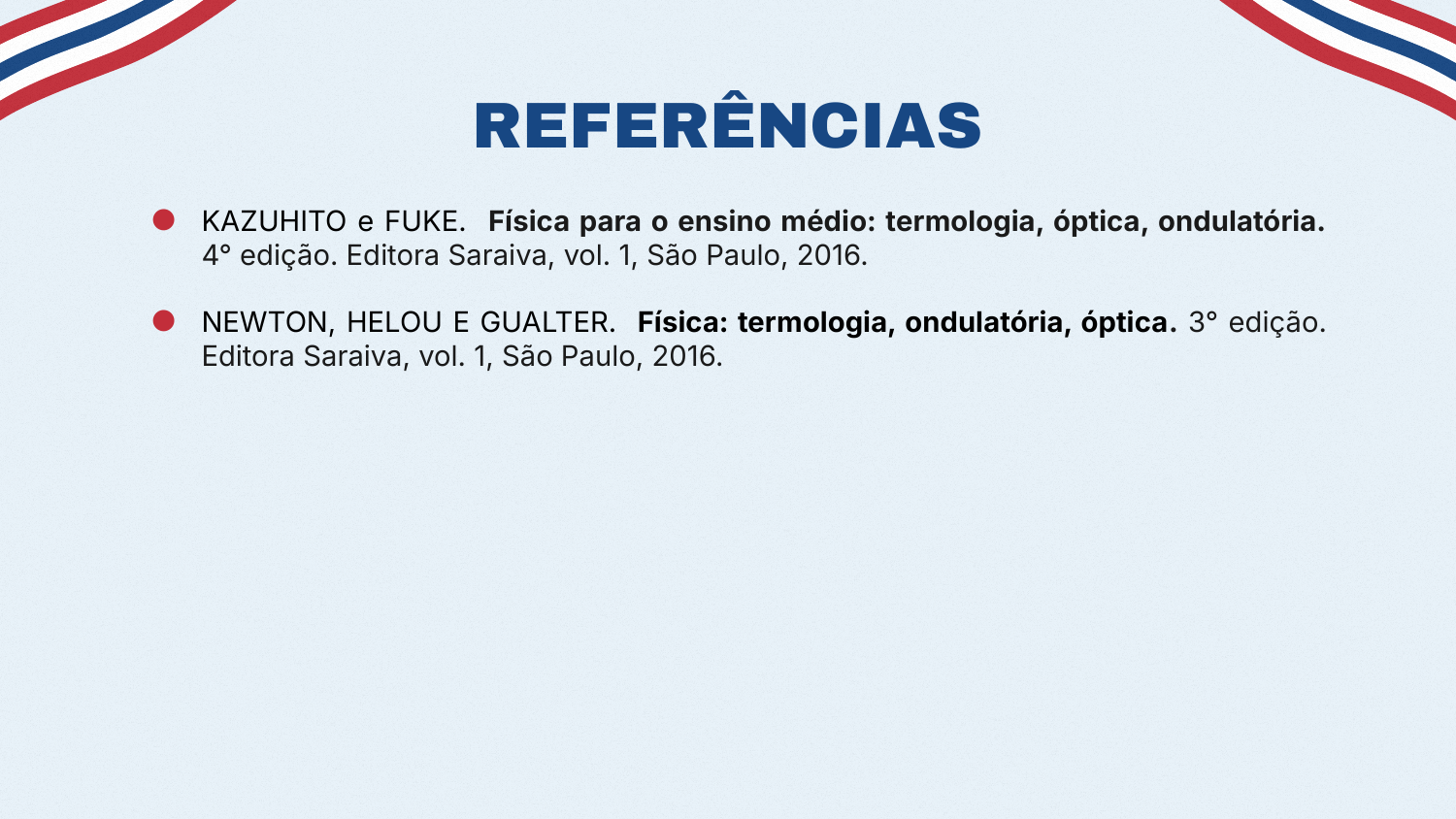

# REFERÊNCIAS
KAZUHITO e FUKE.  ​Física para o ensino médio: termologia, óptica, ondulatória. 4° edição. Editora Saraiva, vol. 1, São Paulo, 2016.

NEWTON, HELOU E GUALTER.  ​Física: termologia, ondulatória, óptica. 3° edição. Editora Saraiva, vol. 1, São Paulo, 2016.